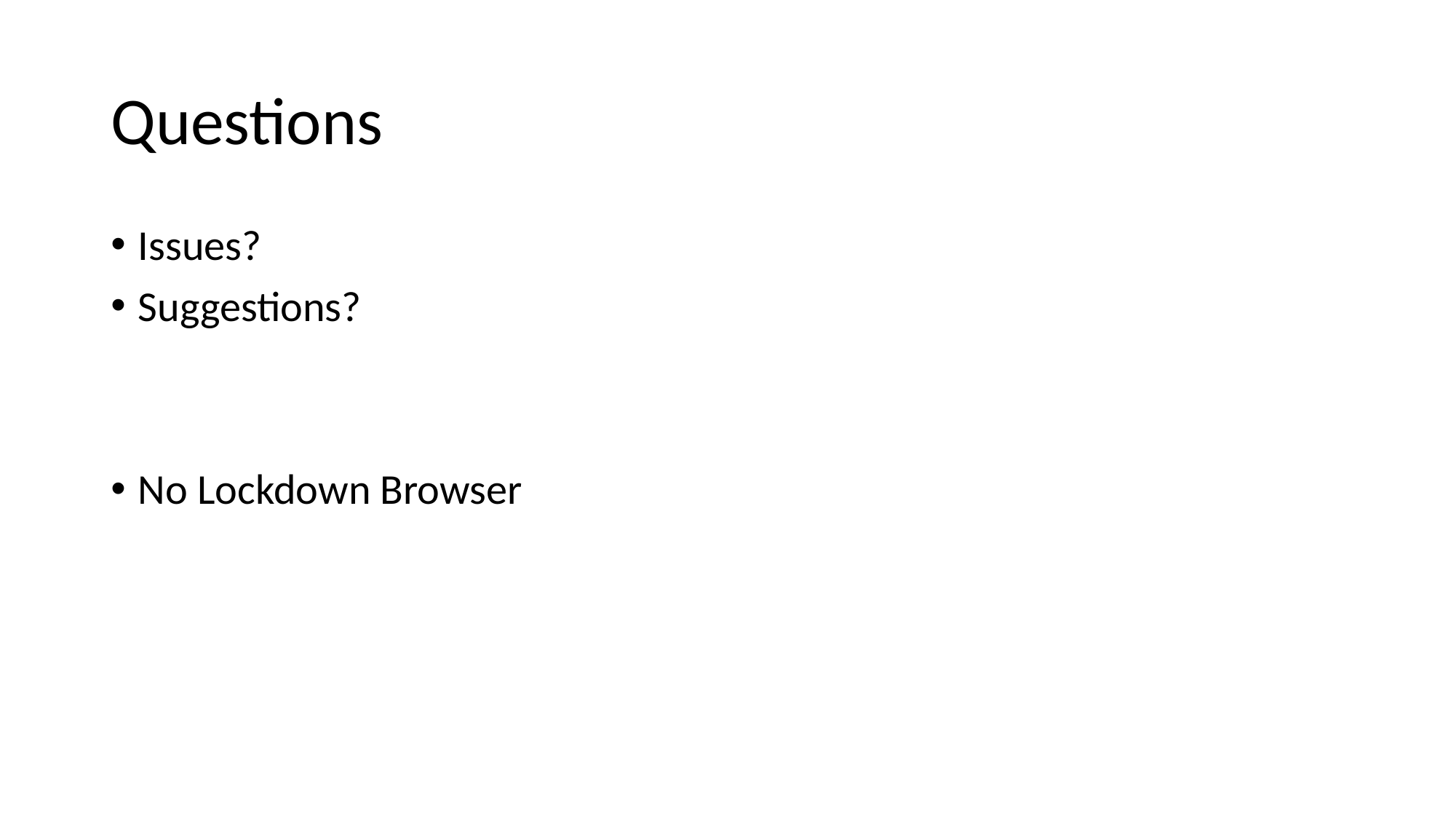

# Questions
Issues?
Suggestions?

No Lockdown Browser